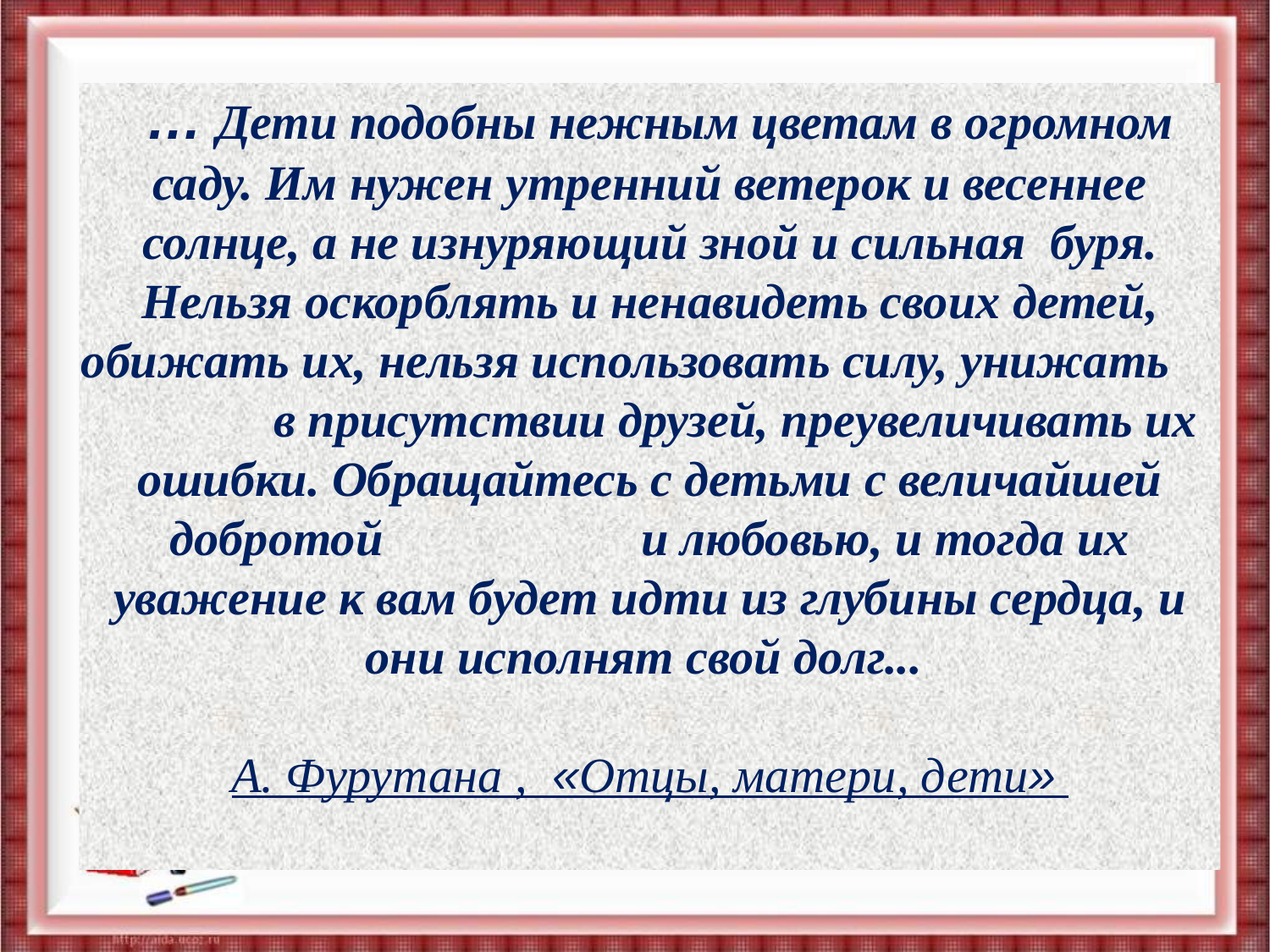

… Дети подобны нежным цветам в огромном саду. Им нужен утренний ветерок и весеннее солнце, а не изнуряющий зной и сильная  буря. Нельзя оскорблять и ненавидеть своих детей, обижать их, нельзя использовать силу, унижать                   в присутствии друзей, преувеличивать их ошибки. Обращайтесь с детьми с величайшей добротой                     и любовью, и тогда их уважение к вам будет идти из глубины сердца, и они исполнят свой долг...

А. Фурутана ,  «Отцы, матери, дети»